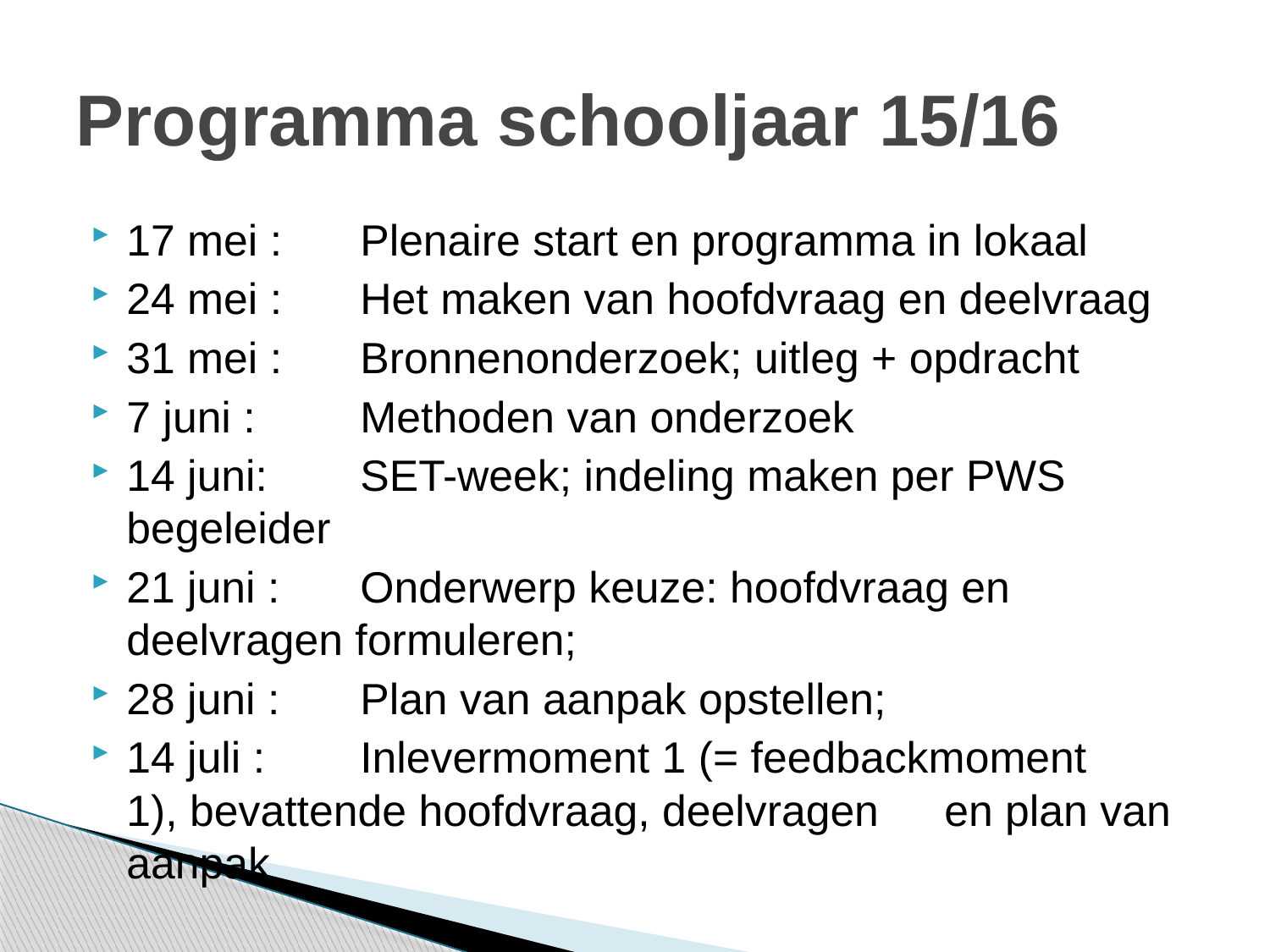

# Programma schooljaar 15/16
17 mei :	Plenaire start en programma in lokaal
24 mei : 	Het maken van hoofdvraag en deelvraag
31 mei : 	Bronnenonderzoek; uitleg + opdracht
7 juni : 	Methoden van onderzoek
14 juni: 	SET-week; indeling maken per PWS 		begeleider
21 juni : 	Onderwerp keuze: hoofdvraag en 			deelvragen formuleren;
28 juni :	Plan van aanpak opstellen;
14 juli : 	Inlevermoment 1 (= feedbackmoment 		1), bevattende hoofdvraag, deelvragen 		en plan van aanpak